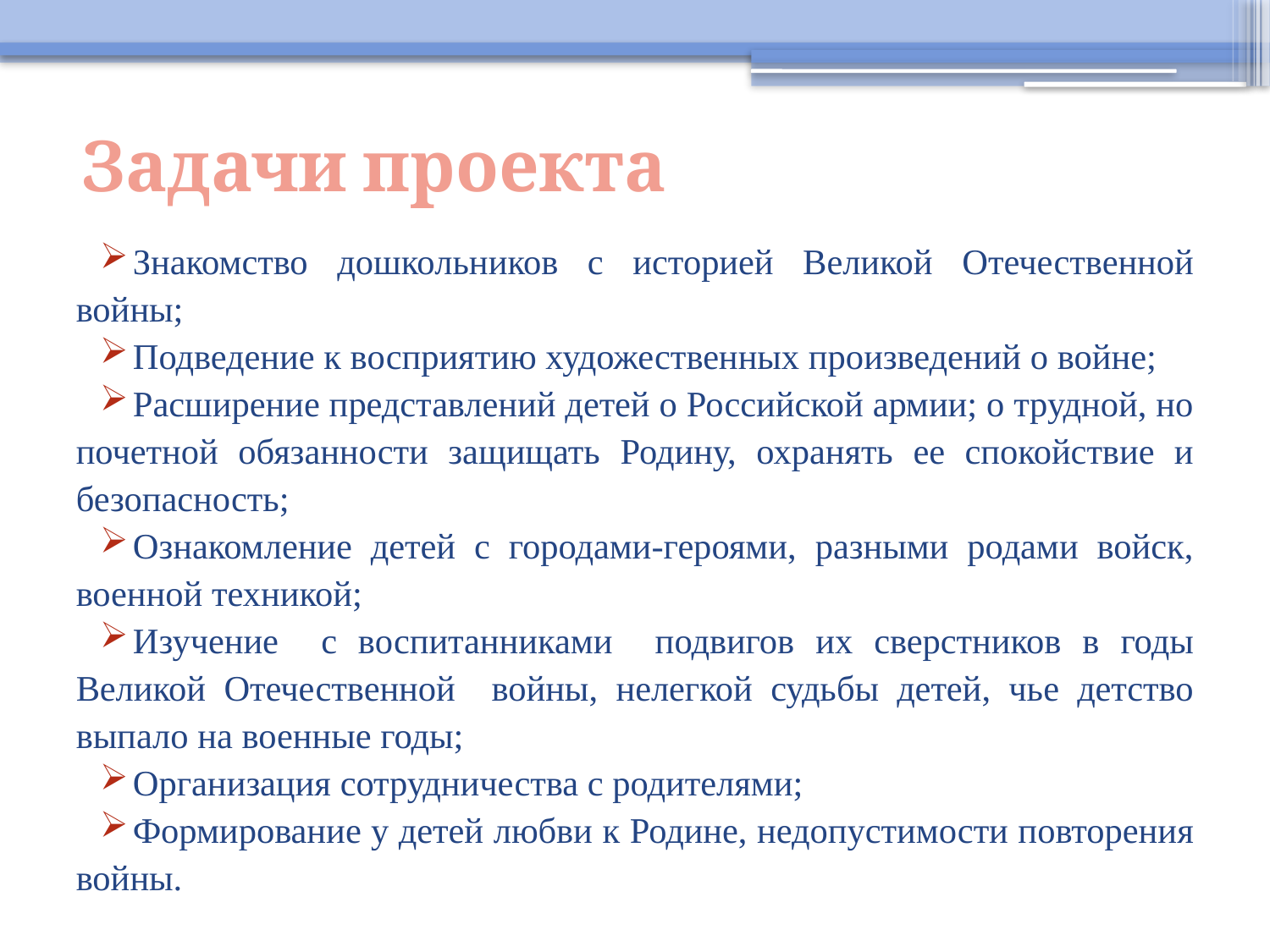

# Задачи проекта
Знакомство дошкольников с историей Великой Отечественной войны;
Подведение к восприятию художественных произведений о войне;
Расширение представлений детей о Российской армии; о трудной, но почетной обязанности защищать Родину, охранять ее спокойствие и безопасность;
Ознакомление детей с городами-героями, разными родами войск, военной техникой;
Изучение  с воспитанниками  подвигов их сверстников в годы Великой Отечественной  войны, нелегкой судьбы детей, чье детство выпало на военные годы;
Организация сотрудничества с родителями;
Формирование у детей любви к Родине, недопустимости повторения войны.